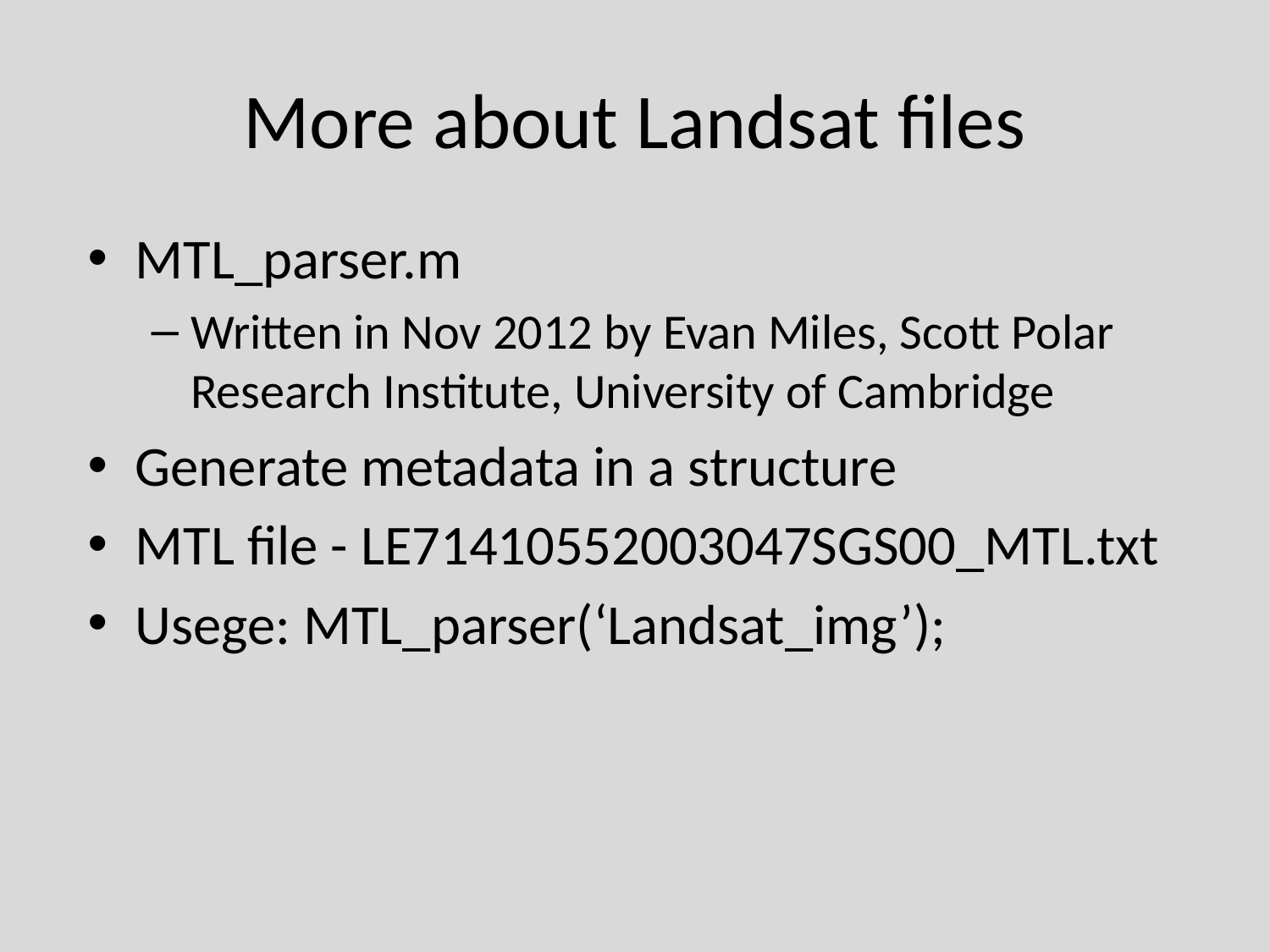

# More about Landsat files
MTL_parser.m
Written in Nov 2012 by Evan Miles, Scott Polar Research Institute, University of Cambridge
Generate metadata in a structure
MTL file - LE71410552003047SGS00_MTL.txt
Usege: MTL_parser(‘Landsat_img’);